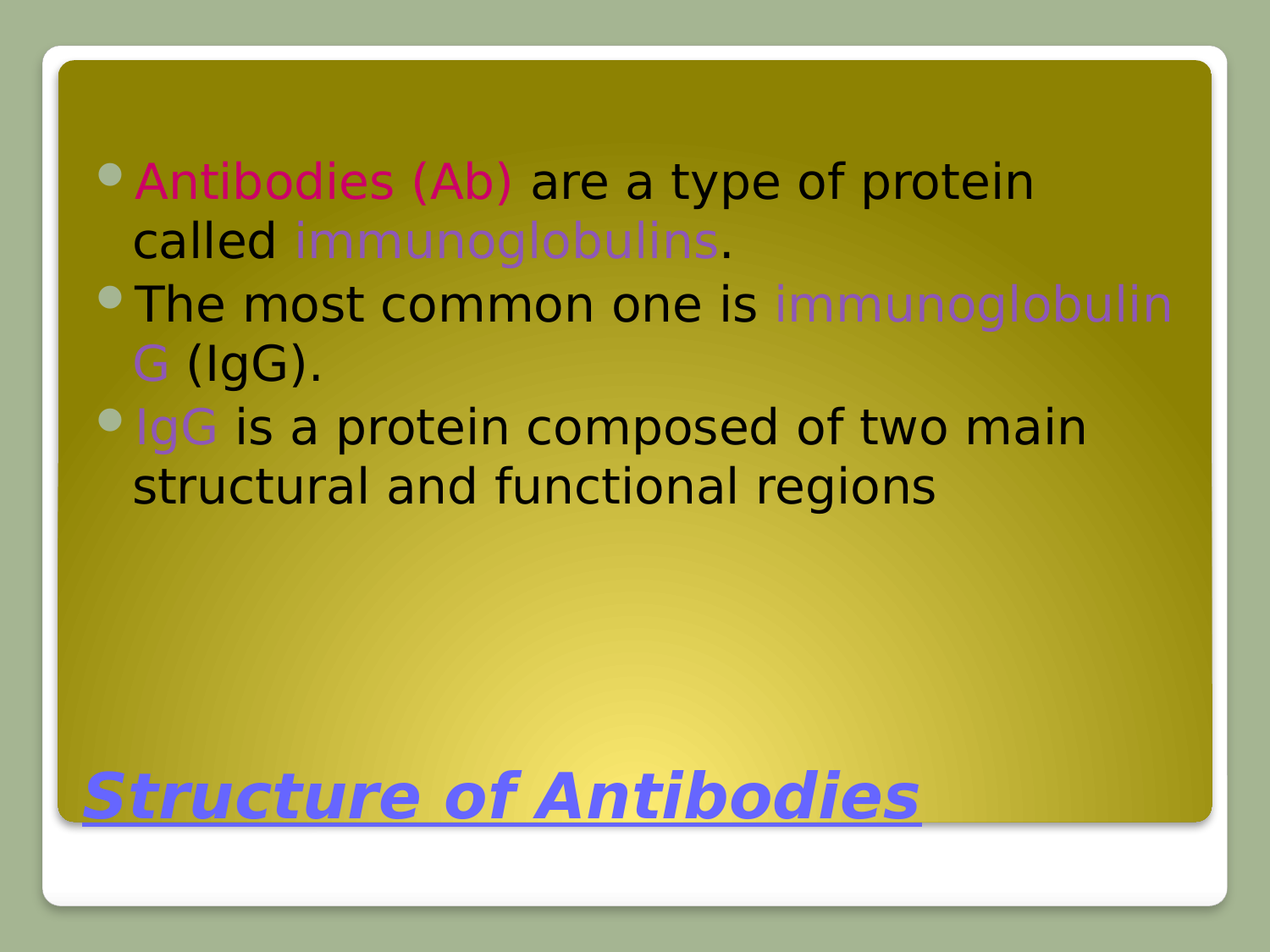

Antibodies (Ab) are a type of protein called immunoglobulins.
The most common one is immunoglobulin G (IgG).
IgG is a protein composed of two main structural and functional regions

# Structure of Antibodies